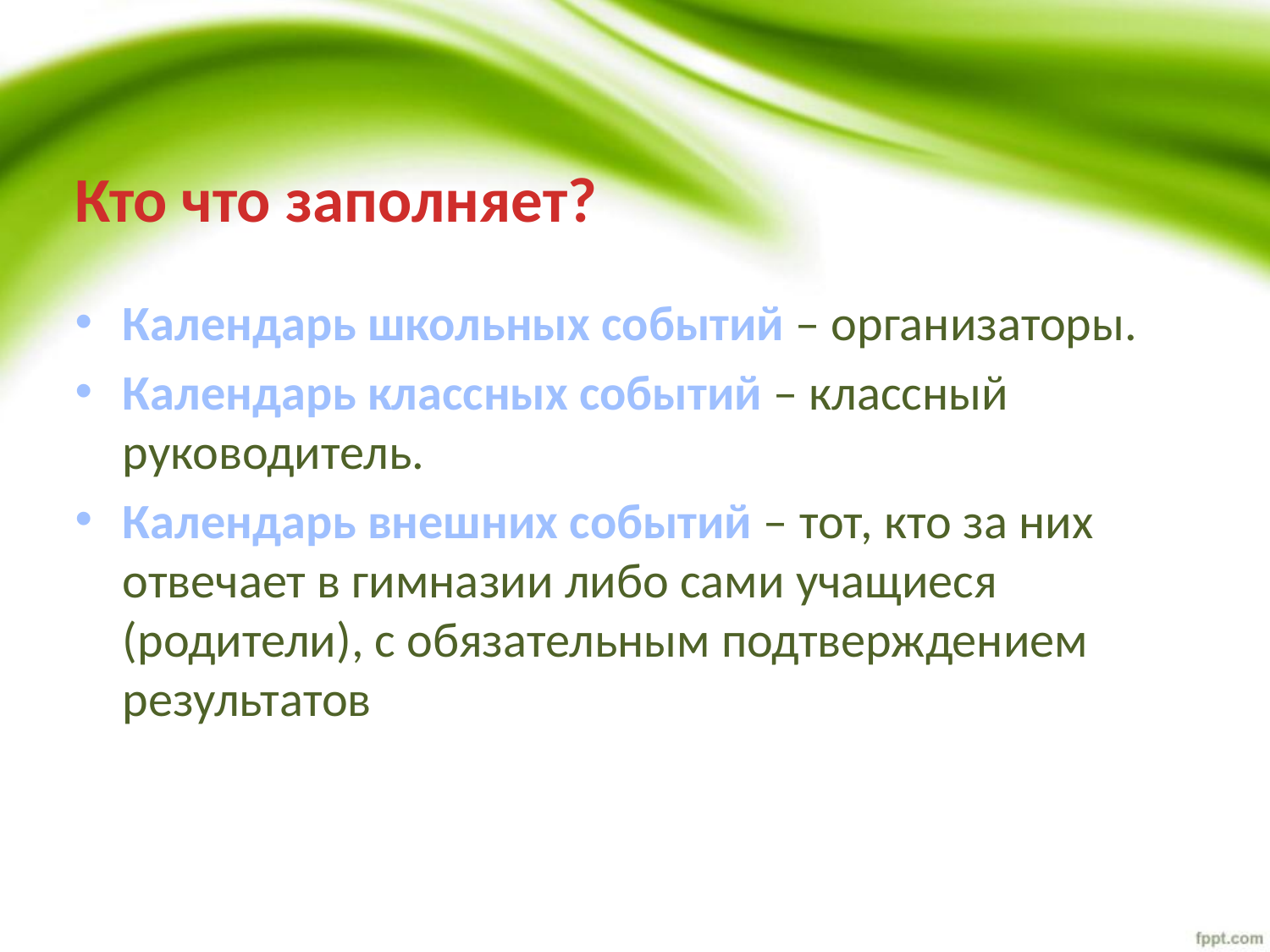

# Кто что заполняет?
Календарь школьных событий – организаторы.
Календарь классных событий – классный руководитель.
Календарь внешних событий – тот, кто за них отвечает в гимназии либо сами учащиеся (родители), с обязательным подтверждением результатов